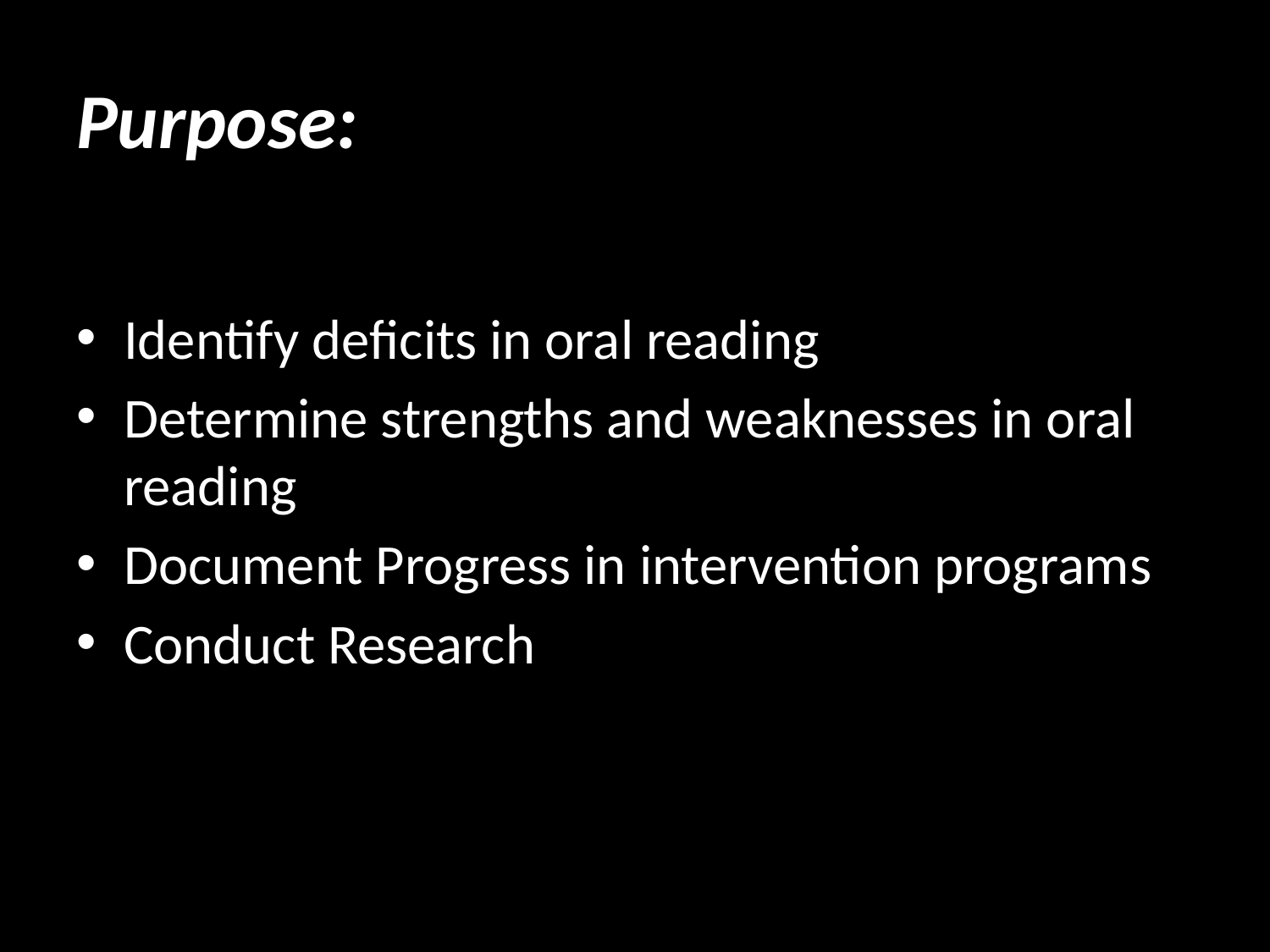

# Purpose:
Identify deficits in oral reading
Determine strengths and weaknesses in oral reading
Document Progress in intervention programs
Conduct Research